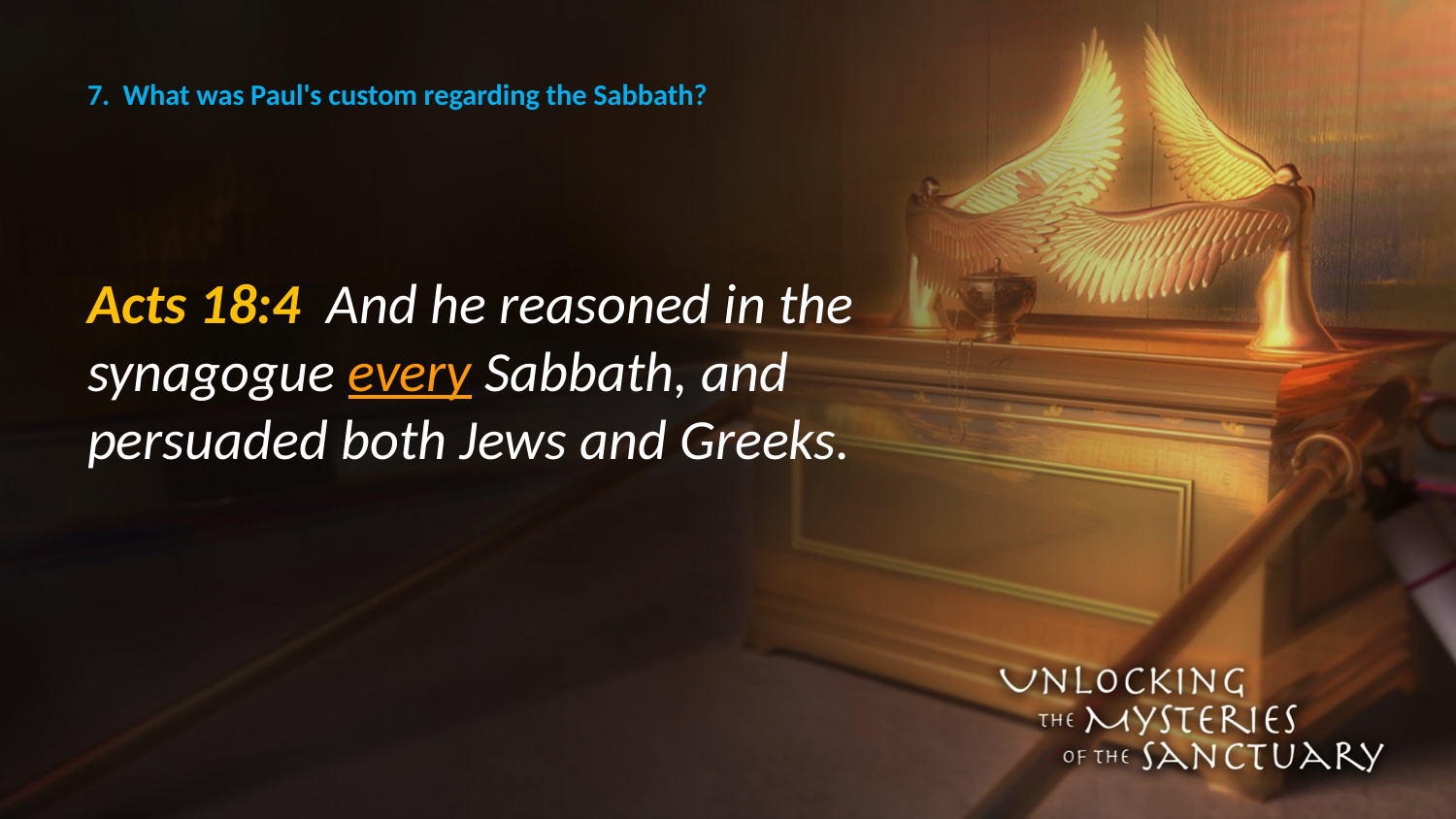

# 7.  What was Paul's custom regarding the Sabbath?

Acts 18:4  And he reasoned in the synagogue every Sabbath, and persuaded both Jews and Greeks.